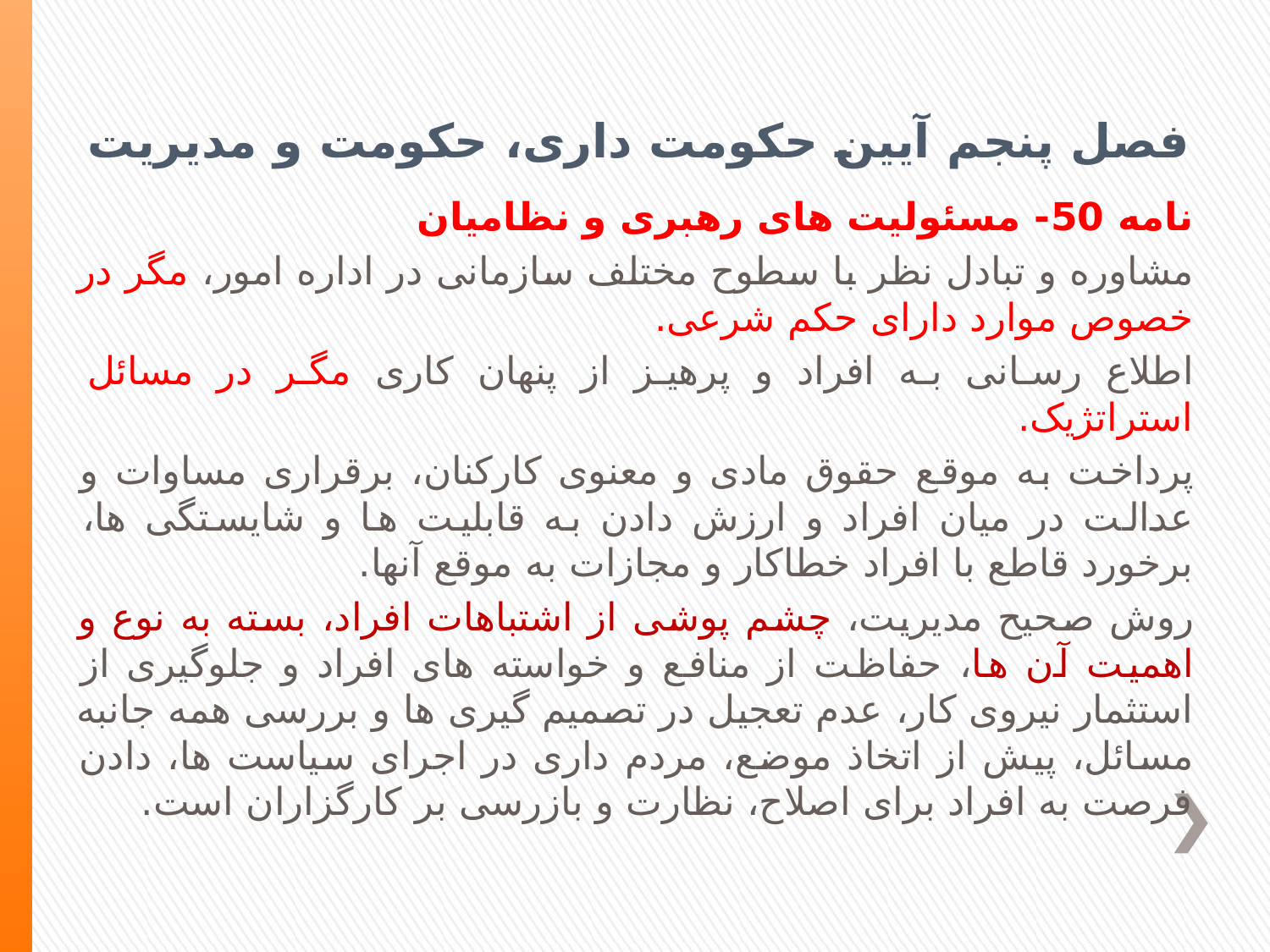

# فصل پنجم آیین حکومت داری، حکومت و مدیریت
نامه 50- مسئولیت های رهبری و نظامیان
مشاوره و تبادل نظر با سطوح مختلف سازمانی در اداره امور، مگر در خصوص موارد دارای حکم شرعی.
اطلاع رسانی به افراد و پرهیز از پنهان کاری مگر در مسائل استراتژیک.
پرداخت به موقع حقوق مادی و معنوی کارکنان، برقراری مساوات و عدالت در میان افراد و ارزش دادن به قابلیت ها و شایستگی ها، برخورد قاطع با افراد خطاکار و مجازات به موقع آنها.
روش صحیح مدیریت، چشم پوشی از اشتباهات افراد، بسته به نوع و اهمیت آن ها، حفاظت از منافع و خواسته های افراد و جلوگیری از استثمار نیروی کار، عدم تعجیل در تصمیم گیری ها و بررسی همه جانبه مسائل، پیش از اتخاذ موضع، مردم داری در اجرای سیاست ها، دادن فرصت به افراد برای اصلاح، نظارت و بازرسی بر کارگزاران است.